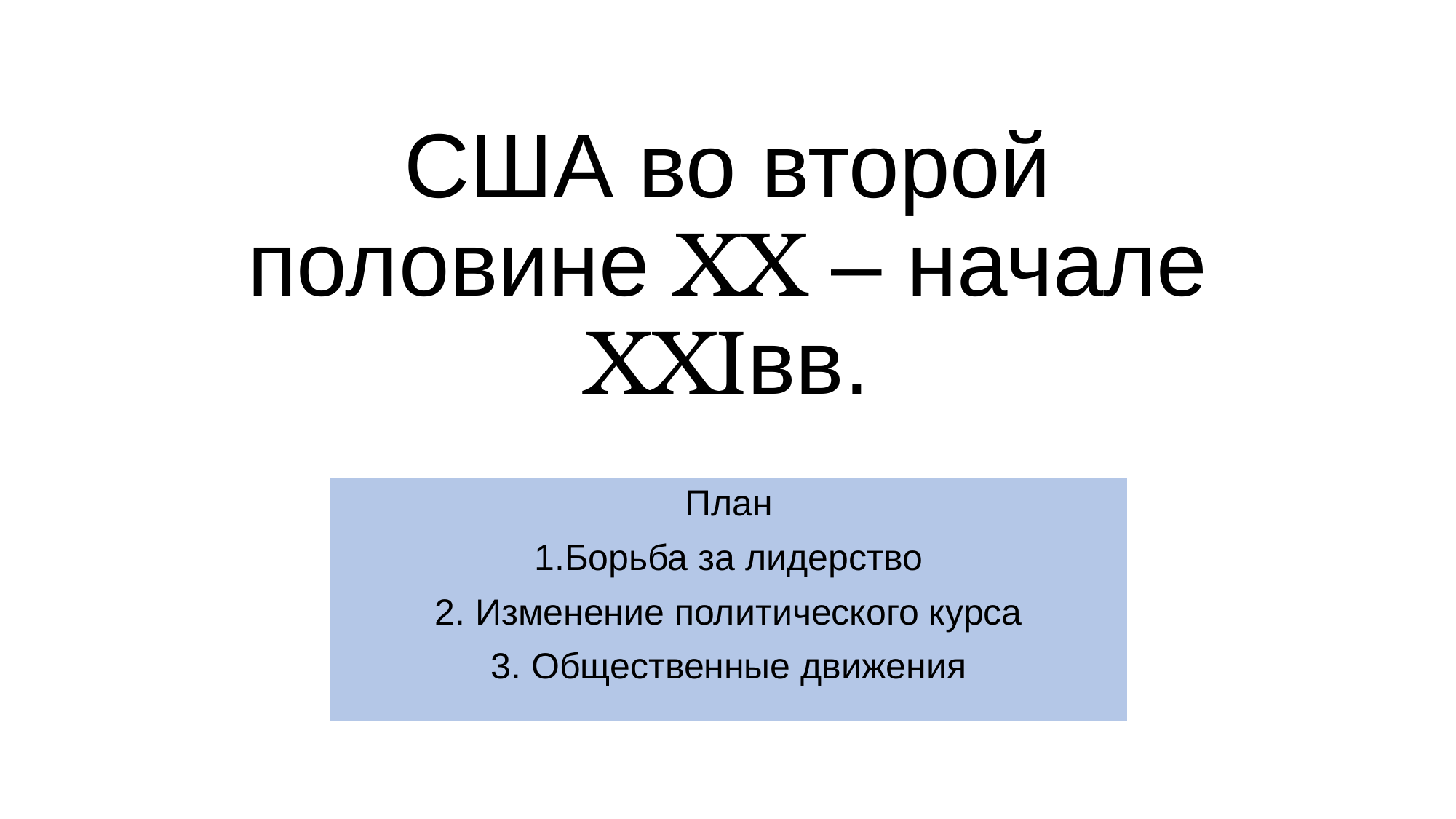

# США во второй половине XX – начале XXIвв.
План
1.Борьба за лидерство
2. Изменение политического курса
3. Общественные движения